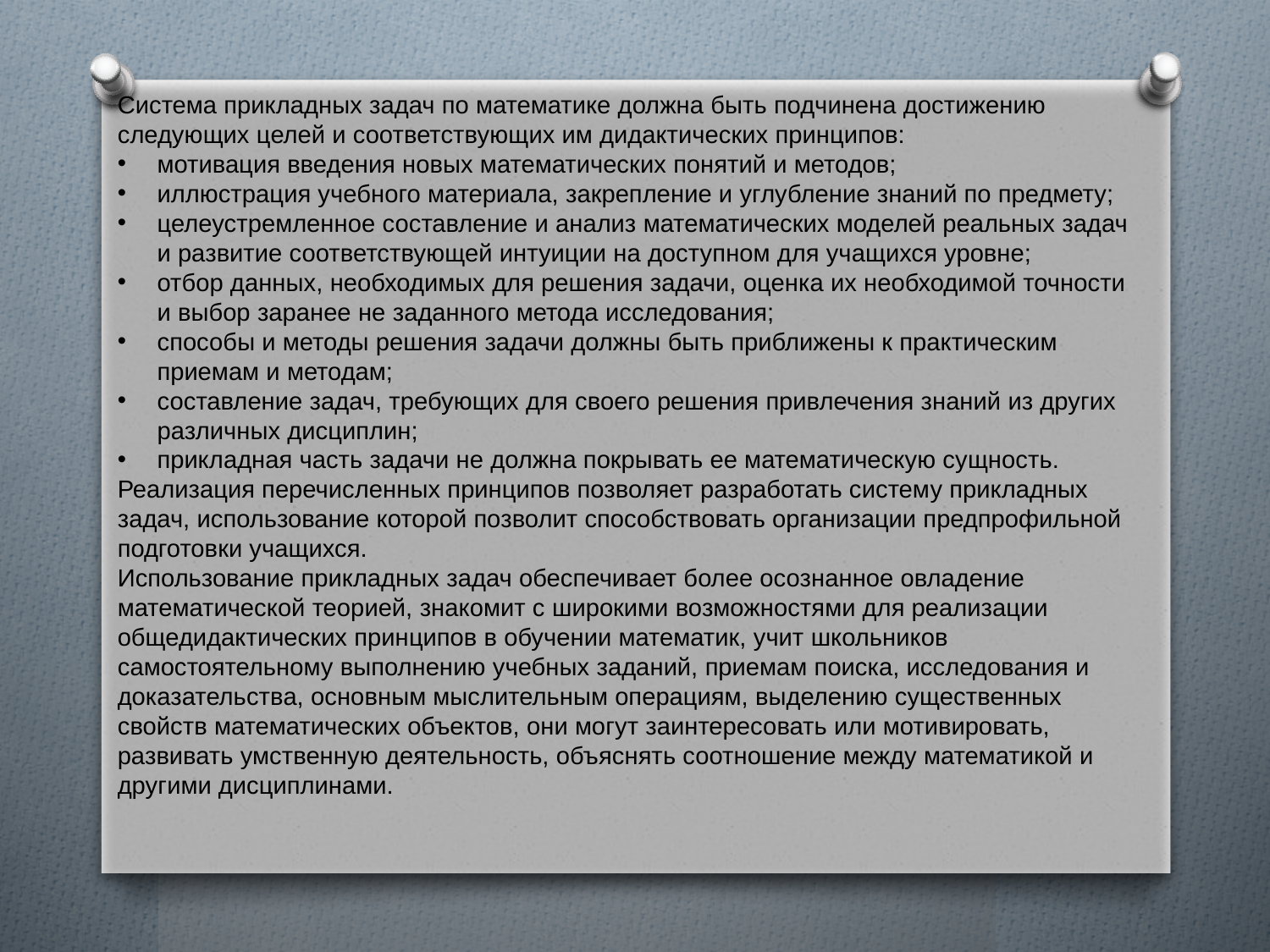

Система прикладных задач по математике должна быть подчинена достижению следующих целей и соответствующих им дидактических принципов:
мотивация введения новых математических понятий и методов;
иллюстрация учебного материала, закрепление и углубление знаний по предмету;
целеустремленное составление и анализ математических моделей реальных задач и развитие соответствующей интуиции на доступном для учащихся уровне;
отбор данных, необходимых для решения задачи, оценка их необходимой точности и выбор заранее не заданного метода исследования;
способы и методы решения задачи должны быть приближены к практическим приемам и методам;
составление задач, требующих для своего решения привлечения знаний из других различных дисциплин;
прикладная часть задачи не должна покрывать ее математическую сущность.
Реализация перечисленных принципов позволяет разработать систему прикладных задач, использование которой позволит способствовать организации предпрофильной подготовки учащихся.
Использование прикладных задач обеспечивает более осознанное овладение математической теорией, знакомит с широкими возможностями для реализации общедидактических принципов в обучении математик, учит школьников самостоятельному выполнению учебных заданий, приемам поиска, исследования и доказательства, основным мыслительным операциям, выделению существенных свойств математических объектов, они могут заинтересовать или мотивировать, развивать умственную деятельность, объяснять соотношение между математикой и другими дисциплинами.